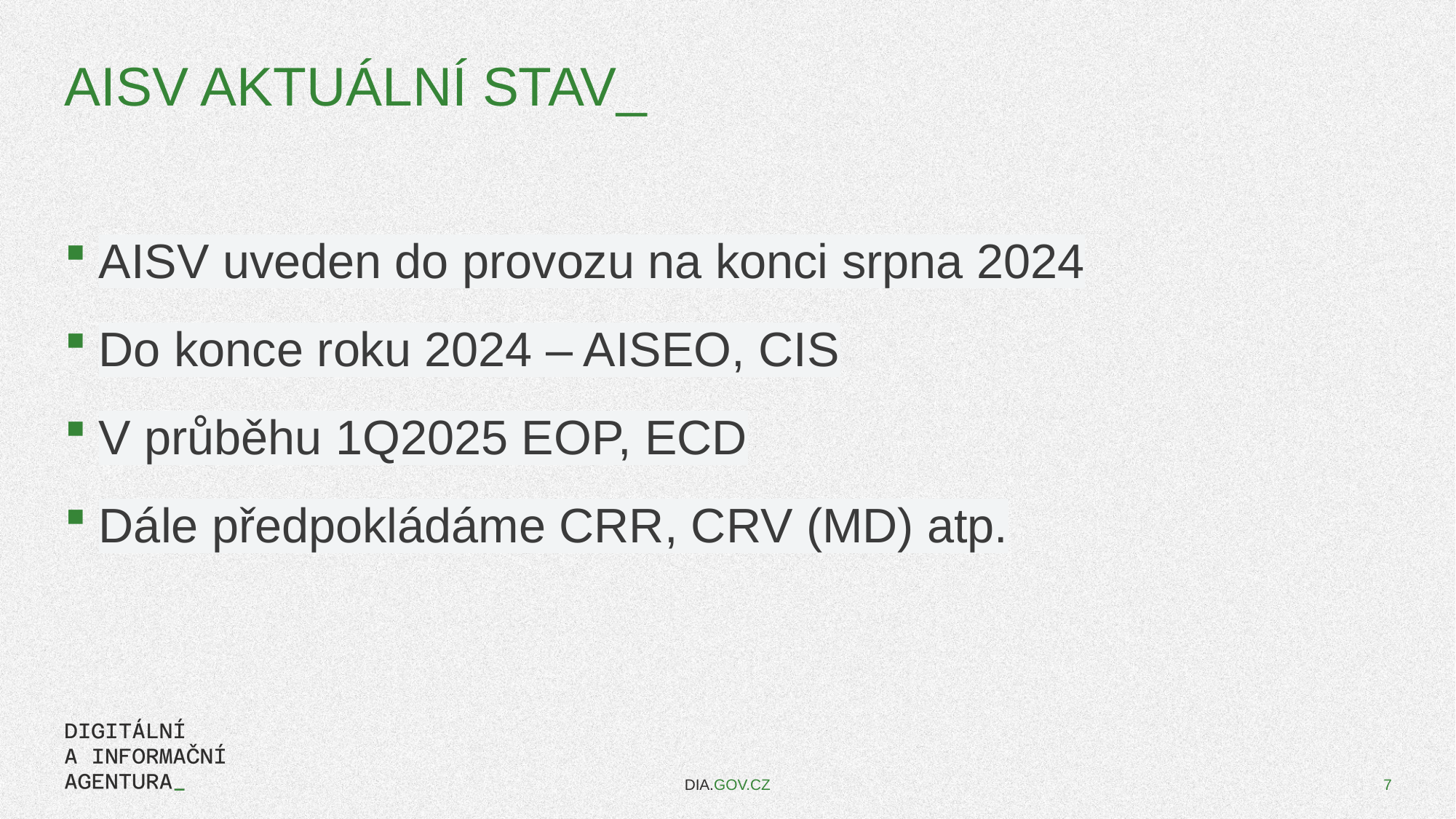

# AISV aktuální stav_
AISV uveden do provozu na konci srpna 2024
Do konce roku 2024 – AISEO, CIS
V průběhu 1Q2025 EOP, ECD
Dále předpokládáme CRR, CRV (MD) atp.

DIA.GOV.CZ
7